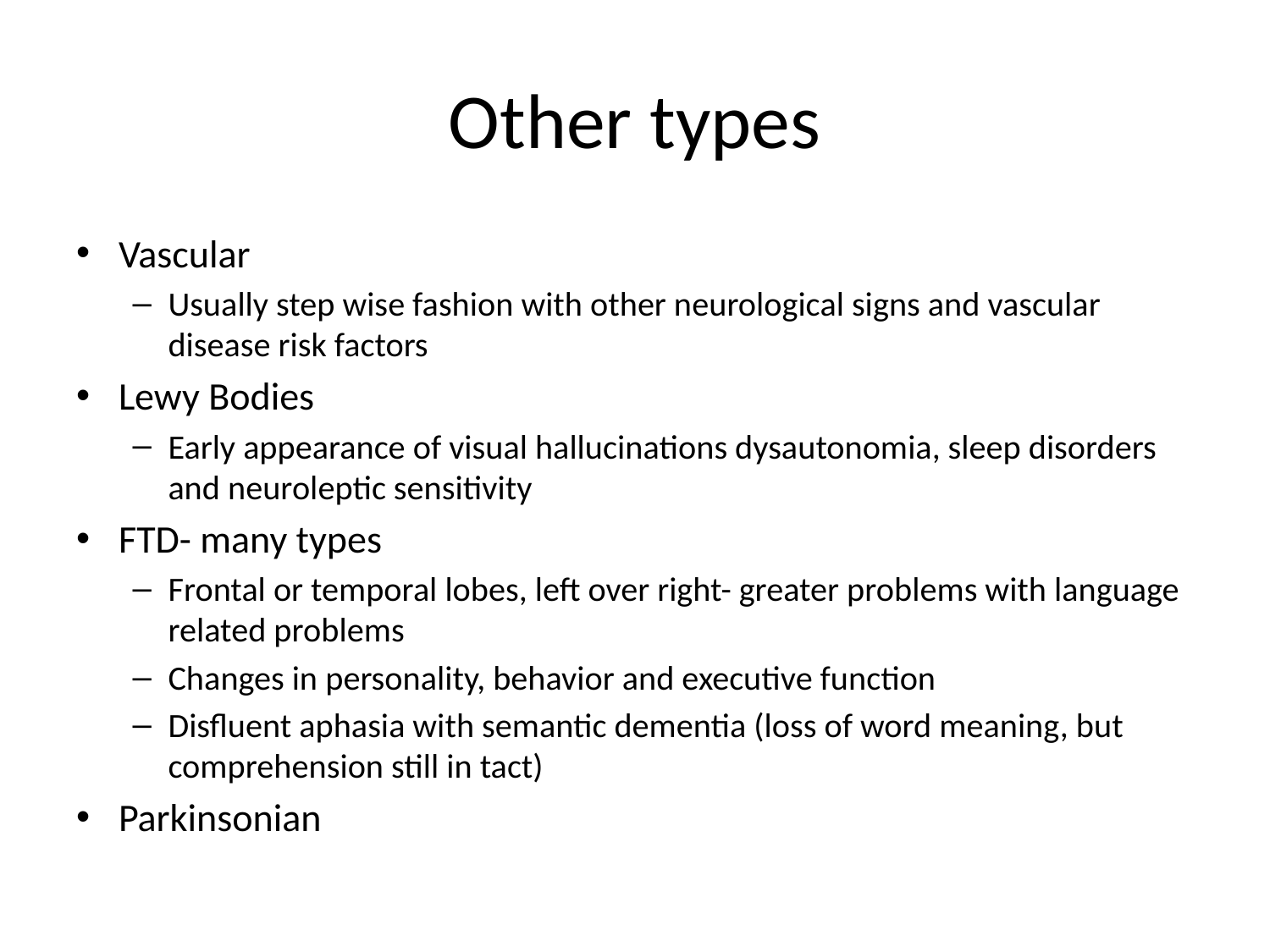

# Other types
Vascular
Usually step wise fashion with other neurological signs and vascular disease risk factors
Lewy Bodies
Early appearance of visual hallucinations dysautonomia, sleep disorders and neuroleptic sensitivity
FTD- many types
Frontal or temporal lobes, left over right- greater problems with language related problems
Changes in personality, behavior and executive function
Disfluent aphasia with semantic dementia (loss of word meaning, but comprehension still in tact)
Parkinsonian